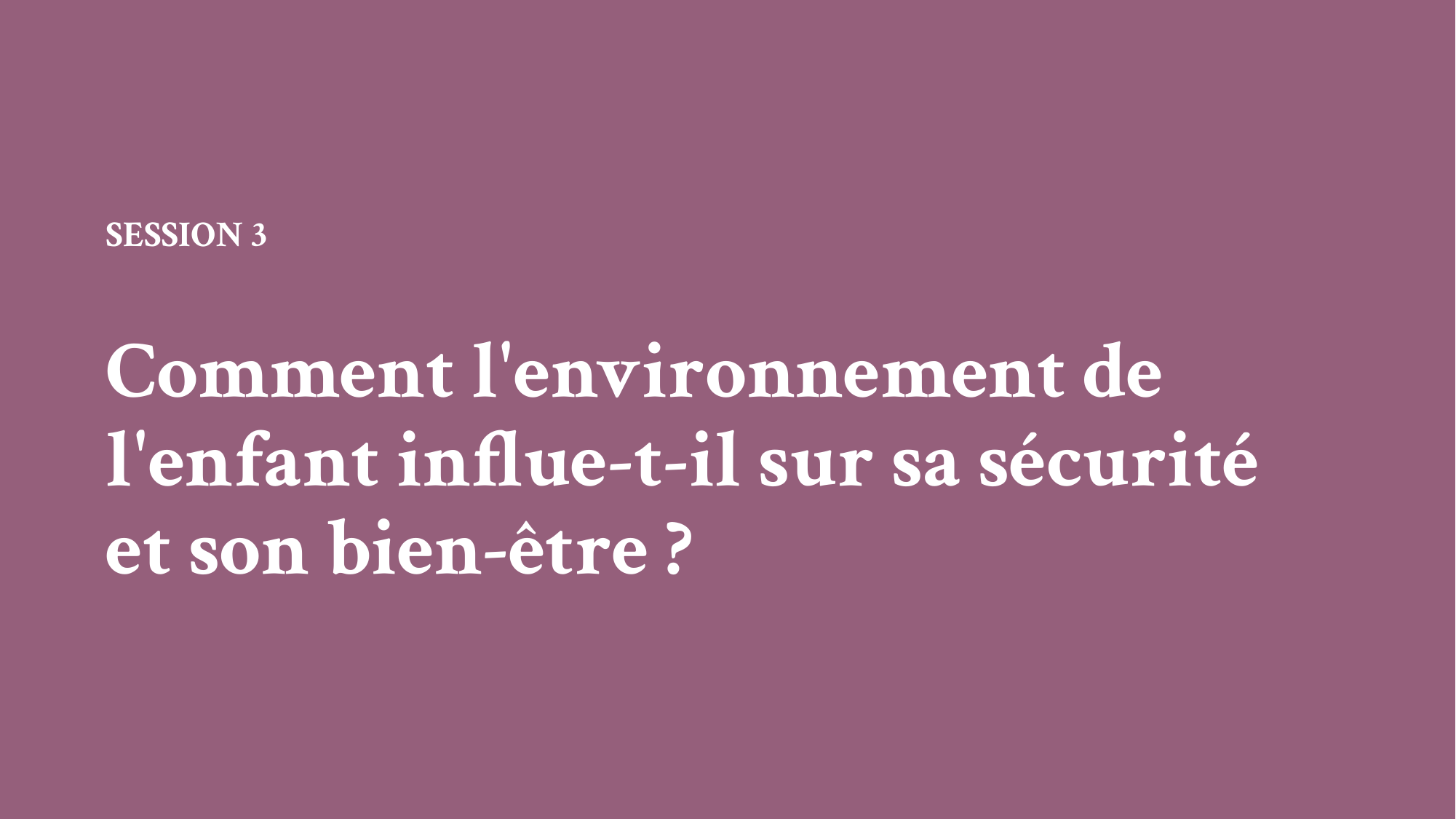

SESSION 3
Comment l'environnement de l'enfant influe-t-il sur sa sécurité et son bien-être ?